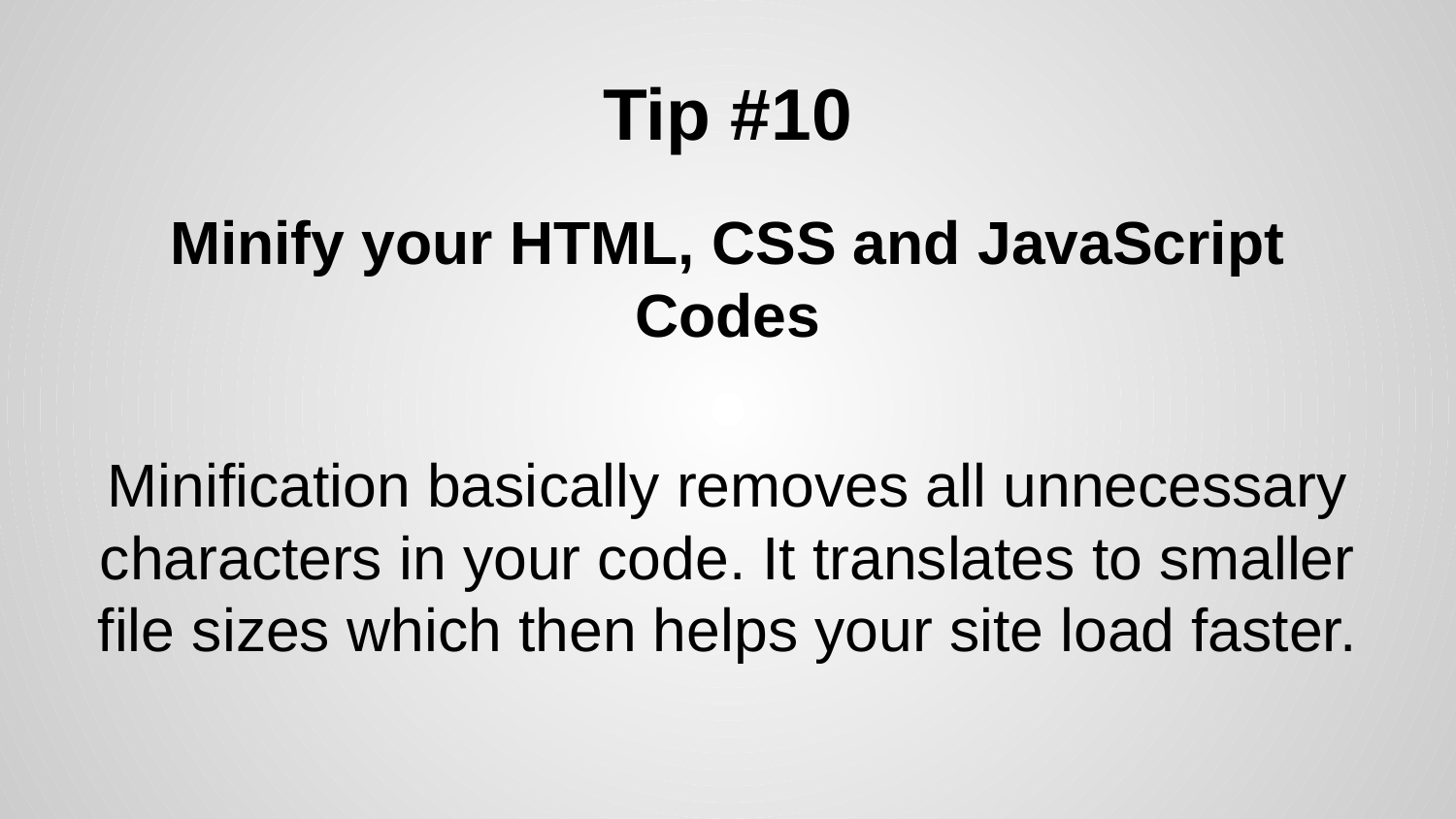

# Tip #10
Minify your HTML, CSS and JavaScript Codes

Minification basically removes all unnecessary characters in your code. It translates to smaller file sizes which then helps your site load faster.